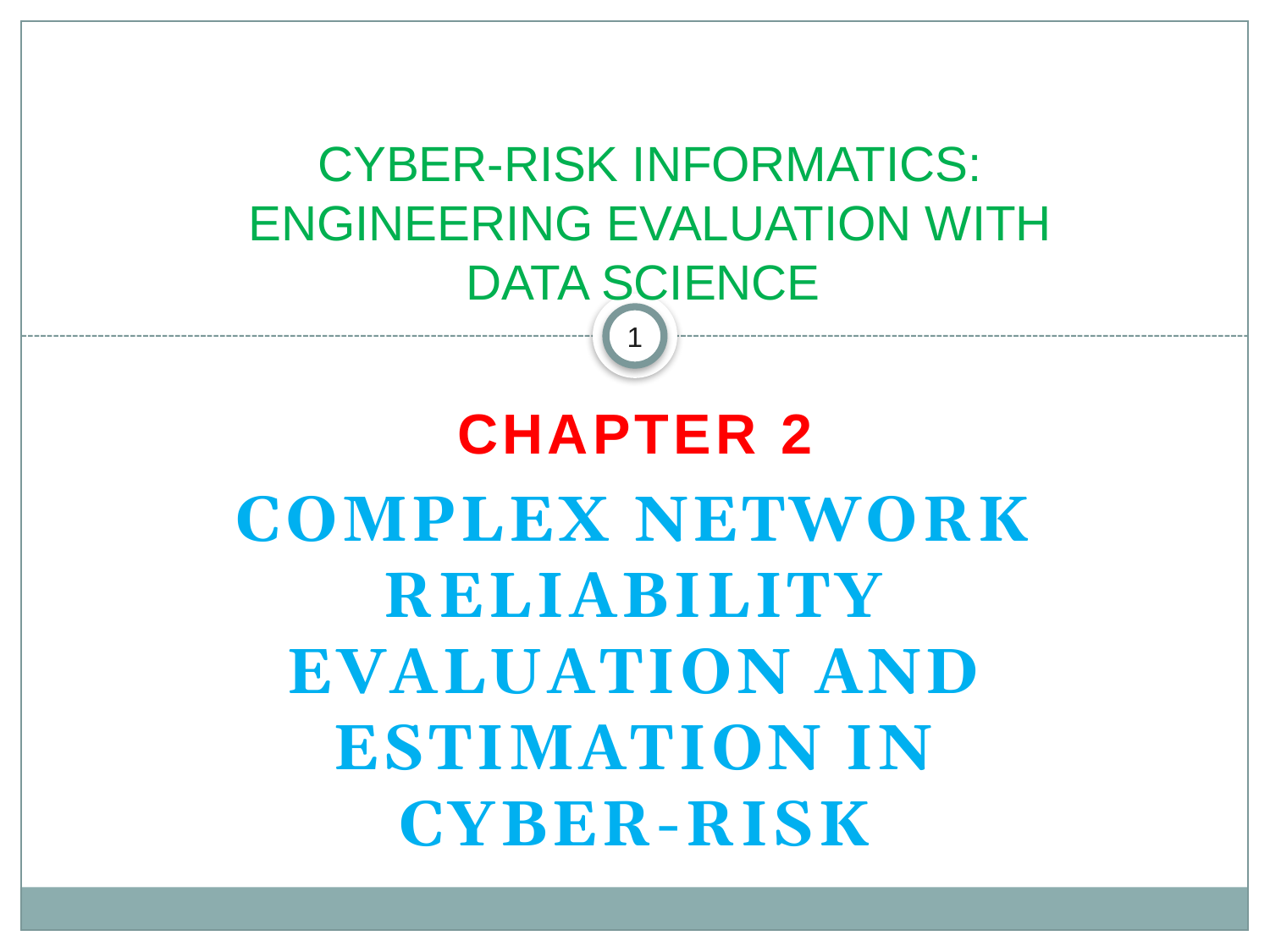

#
Cyber-Risk Informatics:
Engineering Evaluation with Data Science
1
Chapter 2
Complex Network Reliability Evaluation and Estimation in cyber-risk